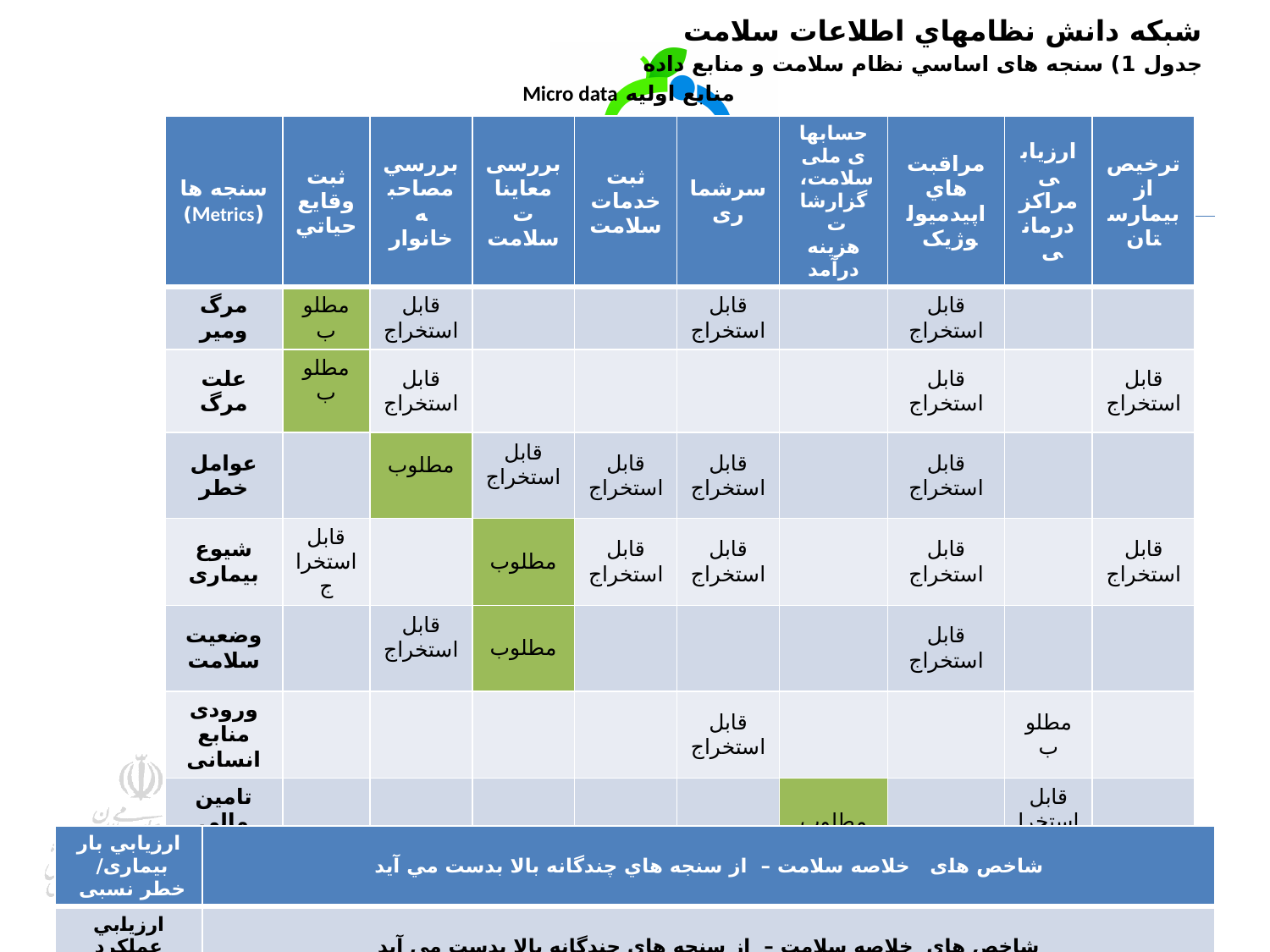

شبكه دانش نظامهاي اطلاعات سلامت
جدول 1) سنجه های اساسي نظام سلامت و منابع داده
منابع اوليه Micro data

| سنجه ها (Metrics) | ثبت وقایع حياتي | بررسي مصاحبه خانوار | بررسی معاینات سلامت | ثبت خدمات سلامت | سرشماری | حسابهای ملی سلامت، گزارشات هزینه درآمد | مراقبت هاي اپیدمیولوژیک | ارزیابی مراکز درمانی | ترخیص از بیمارستان |
| --- | --- | --- | --- | --- | --- | --- | --- | --- | --- |
| مرگ ومیر | مطلوب | قابل استخراج |  |  | قابل استخراج |  | قابل استخراج |  |  |
| علت مرگ | مطلوب | قابل استخراج |  |  |  |  | قابل استخراج |  | قابل استخراج |
| عوامل خطر |  | مطلوب | قابل استخراج | قابل استخراج | قابل استخراج |  | قابل استخراج |  |  |
| شیوع بیماری | قابل استخراج |  | مطلوب | قابل استخراج | قابل استخراج |  | قابل استخراج |  | قابل استخراج |
| وضعیت سلامت |  | قابل استخراج | مطلوب |  |  |  | قابل استخراج |  |  |
| ورودی منابع انسانی |  |  |  |  | قابل استخراج |  |  | مطلوب |  |
| تامین مالي سلامت |  |  |  |  |  | مطلوب |  | قابل استخراج |  |
| هزینه- اثر بخشی |  |  |  |  |  | مطلوب |  | مطلوب |  |
| پوشش موثر | مطلوب | مطلوب | مطلوب | قابل استخراج |  |  |  | مطلوب | مطلوب |
| خدمات بهداشتی و درمانی |  | قابل استخراج | قابل استخراج | قابل استخراج |  |  | قابل استخراج | مطلوب | مطلوب |
| ارزيابي بار بیماری/ خطر نسبی | شاخص های خلاصه سلامت – از سنجه هاي چندگانه بالا بدست مي آيد |
| --- | --- |
| ارزيابي عملكرد نظام سلامت | شاخص های خلاصه سلامت – از سنجه هاي چندگانه بالا بدست مي آيد |